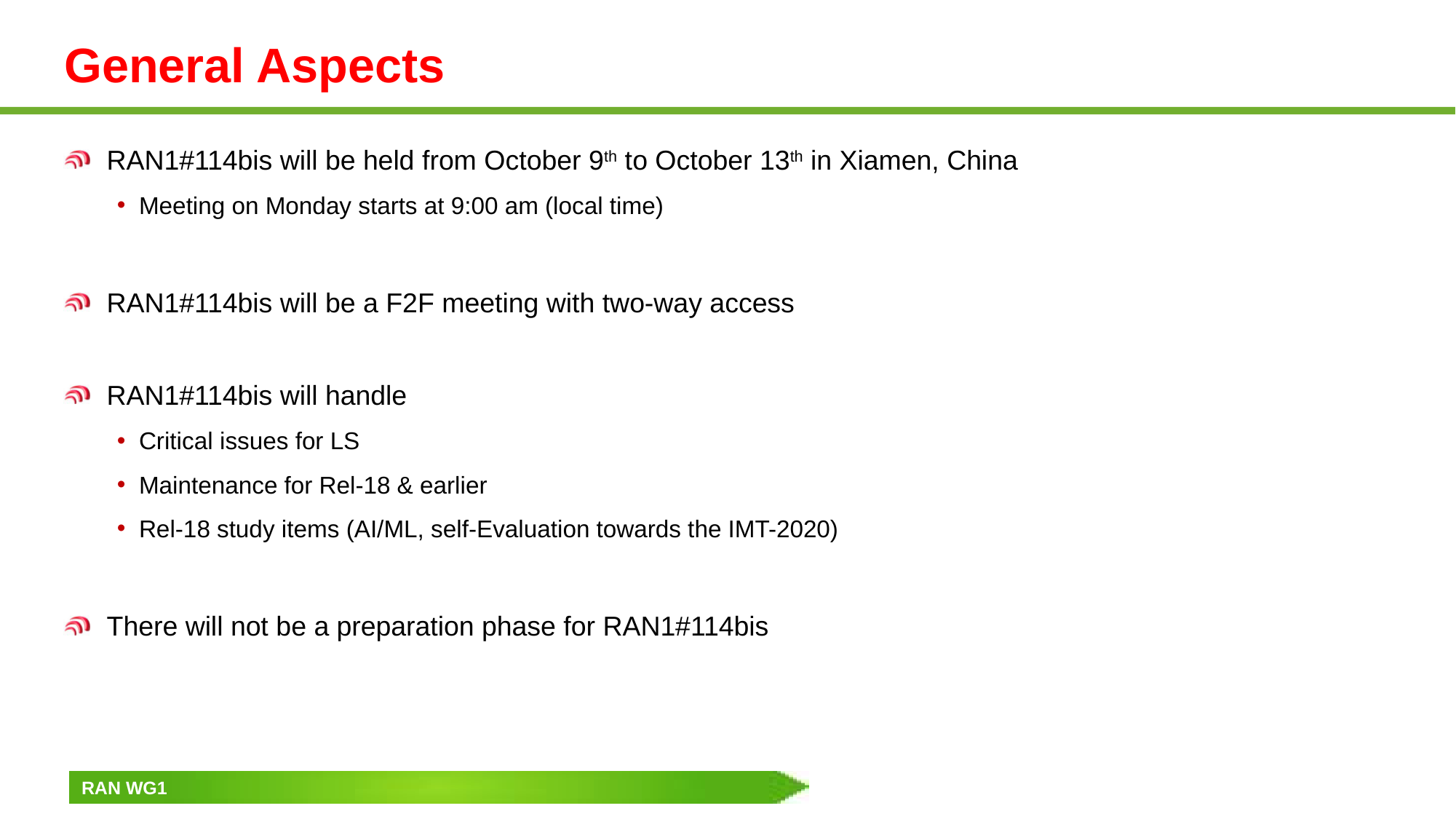

# General Aspects
RAN1#114bis will be held from October 9th to October 13th in Xiamen, China
Meeting on Monday starts at 9:00 am (local time)

RAN1#114bis will be a F2F meeting with two-way access

RAN1#114bis will handle
Critical issues for LS
Maintenance for Rel-18 & earlier
Rel-18 study items (AI/ML, self-Evaluation towards the IMT-2020)

There will not be a preparation phase for RAN1#114bis